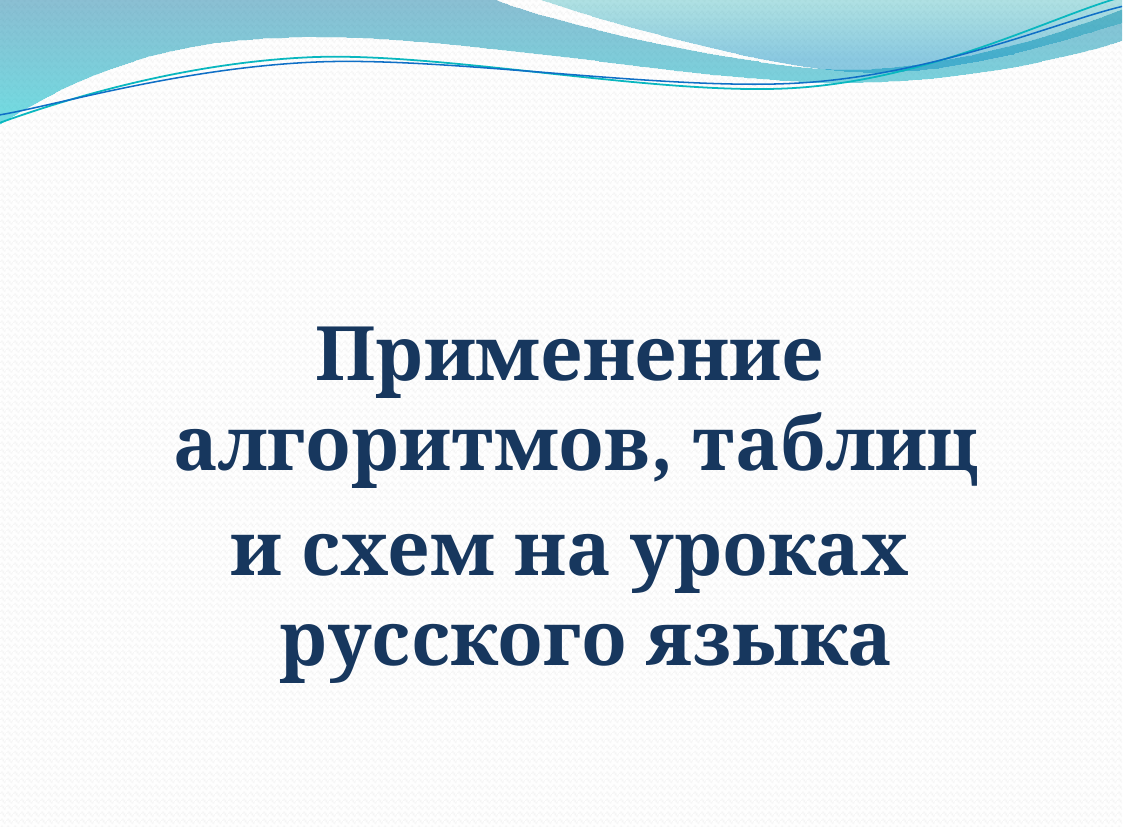

Применение алгоритмов, таблиц
и схем на уроках русского языка